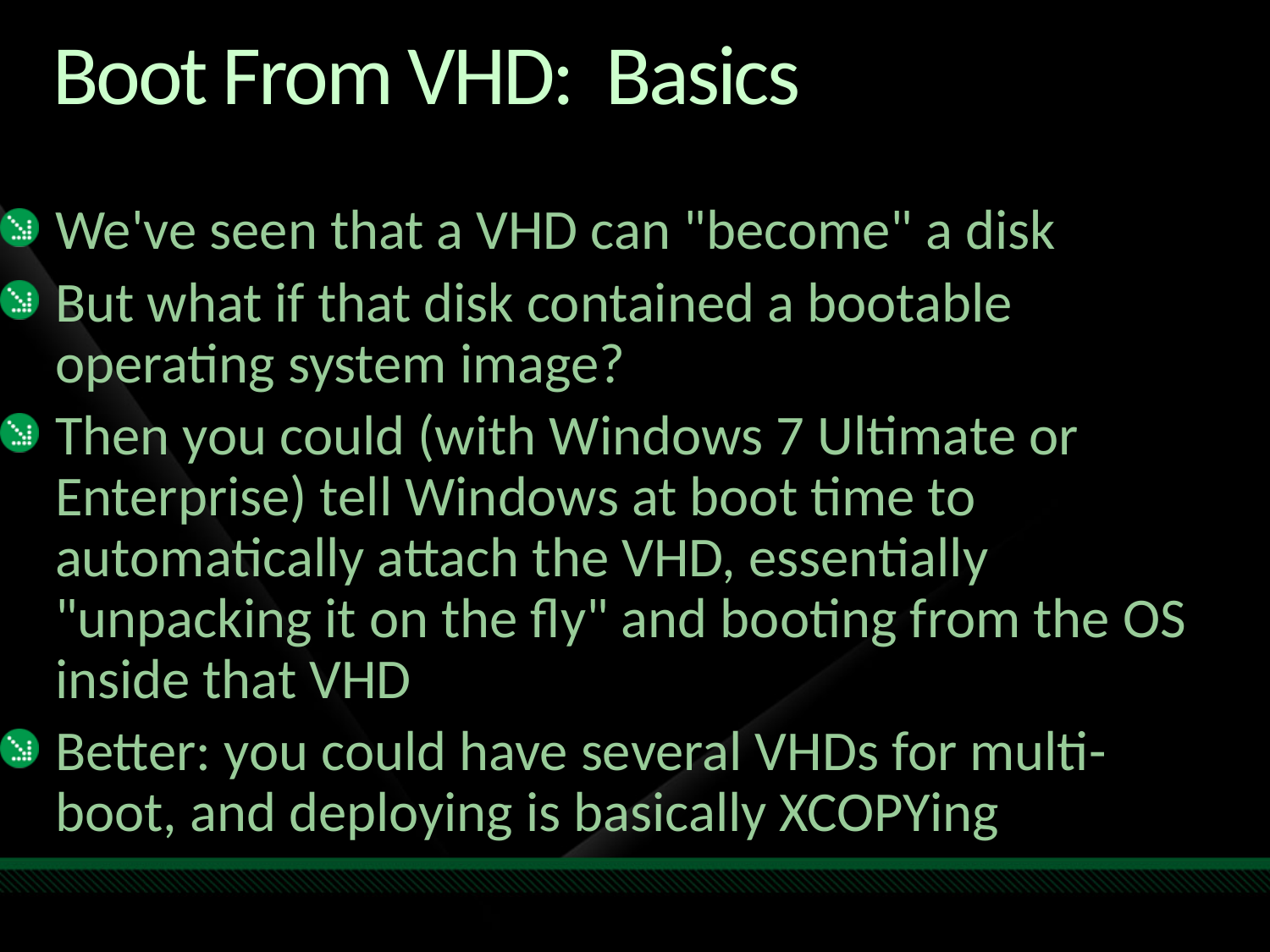

# Boot From VHD:  Basics
We've seen that a VHD can "become" a disk
But what if that disk contained a bootable operating system image?
Then you could (with Windows 7 Ultimate or Enterprise) tell Windows at boot time to automatically attach the VHD, essentially "unpacking it on the fly" and booting from the OS inside that VHD
Better: you could have several VHDs for multi-boot, and deploying is basically XCOPYing